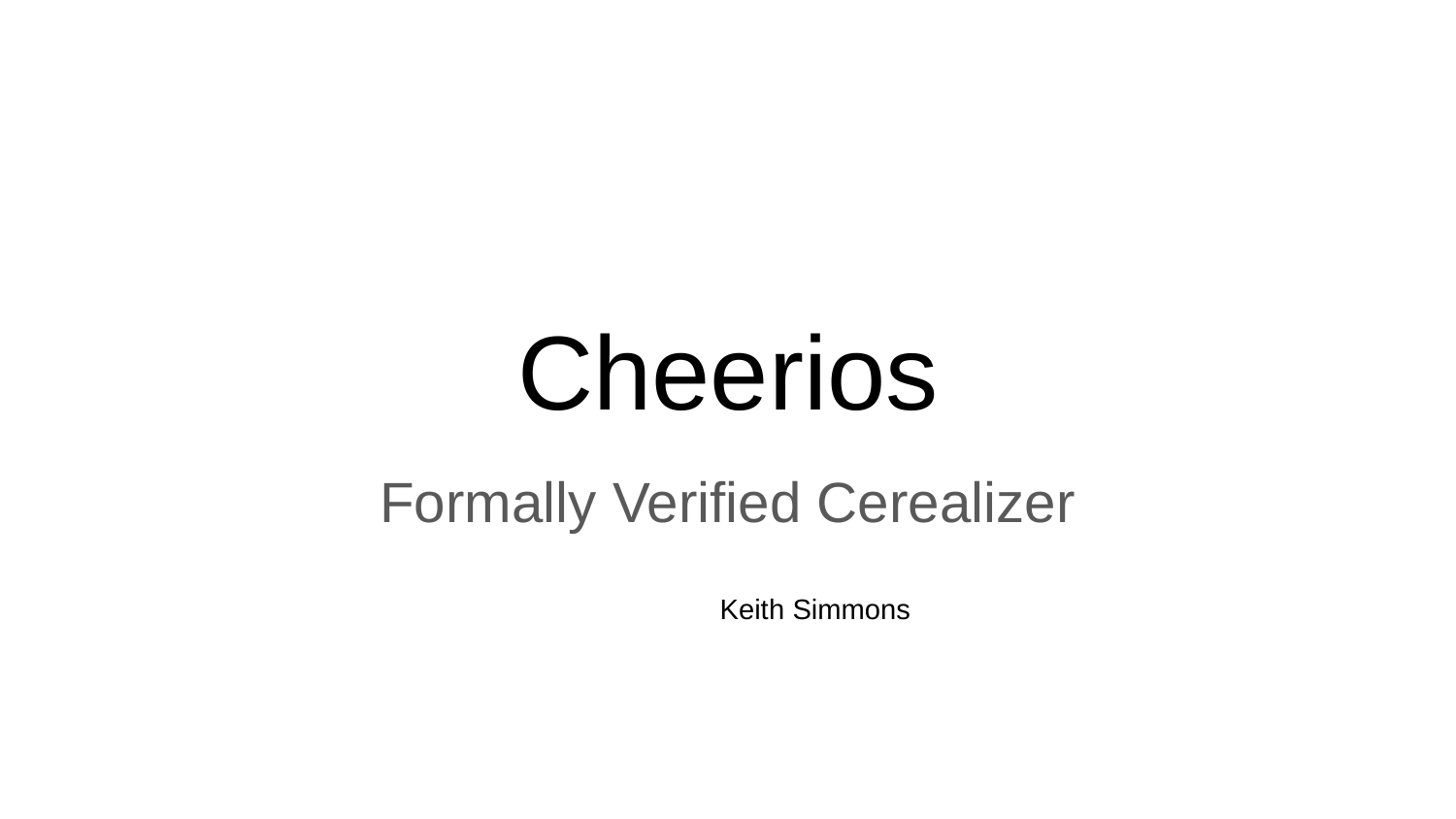

# Cheerios
Formally Verified Cerealizer
Keith Simmons